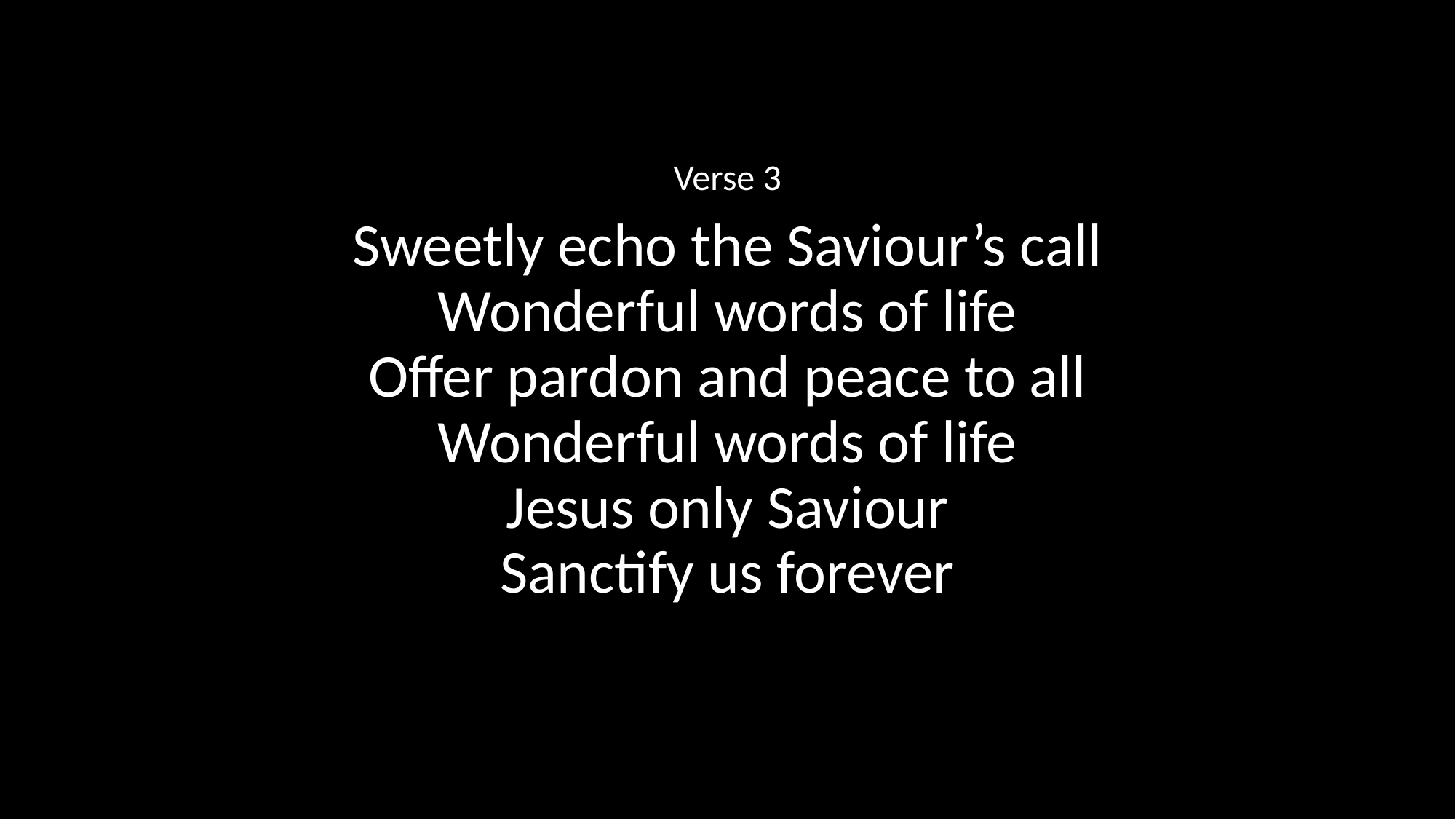

Verse 3
Sweetly echo the Saviour’s call
Wonderful words of life
Offer pardon and peace to all
Wonderful words of life
Jesus only Saviour
Sanctify us forever